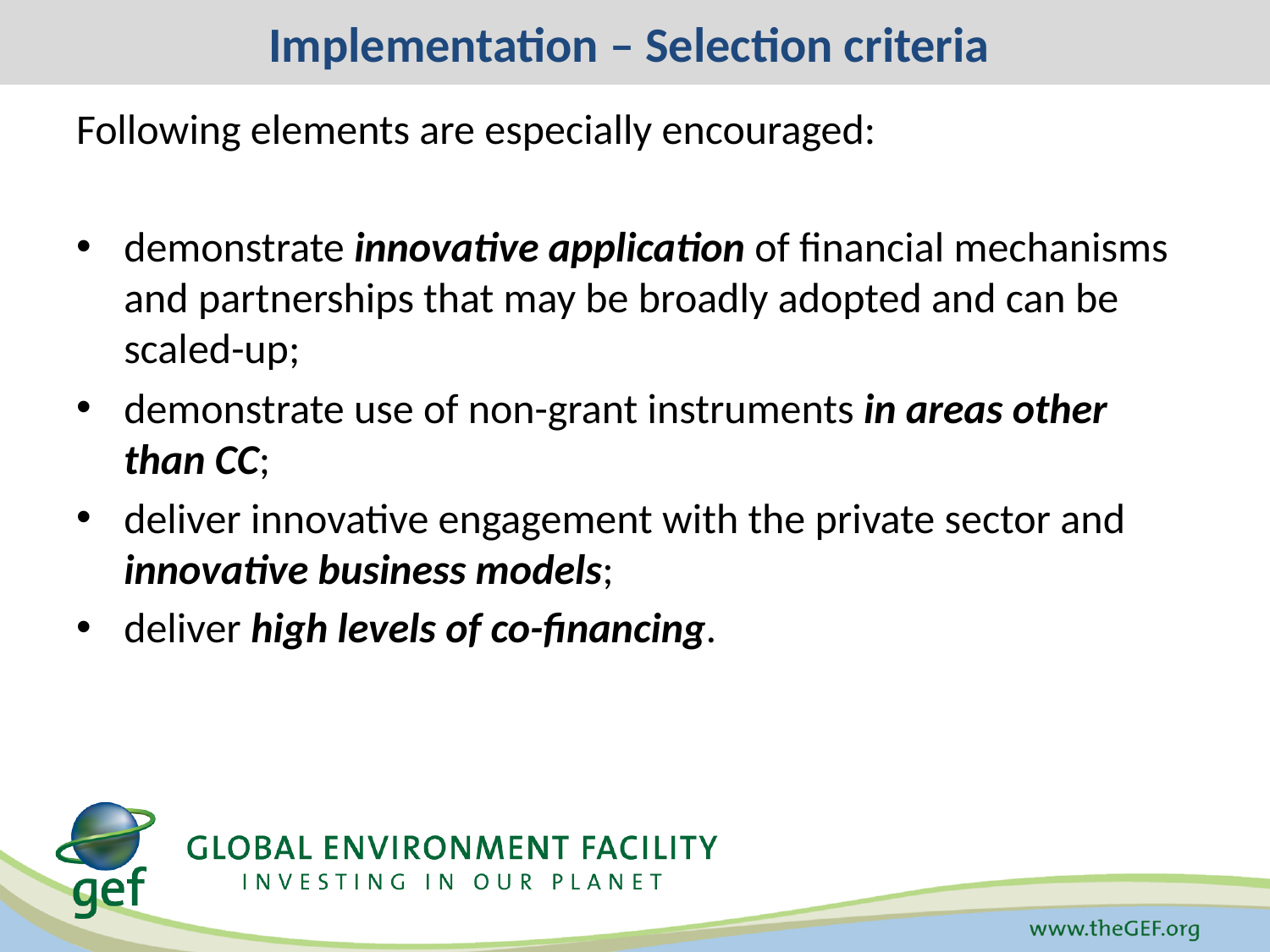

# Implementation – Selection criteria
Following elements are especially encouraged:

demonstrate innovative application of financial mechanisms and partnerships that may be broadly adopted and can be scaled-up;
demonstrate use of non-grant instruments in areas other than CC;
deliver innovative engagement with the private sector and innovative business models;
deliver high levels of co-financing.